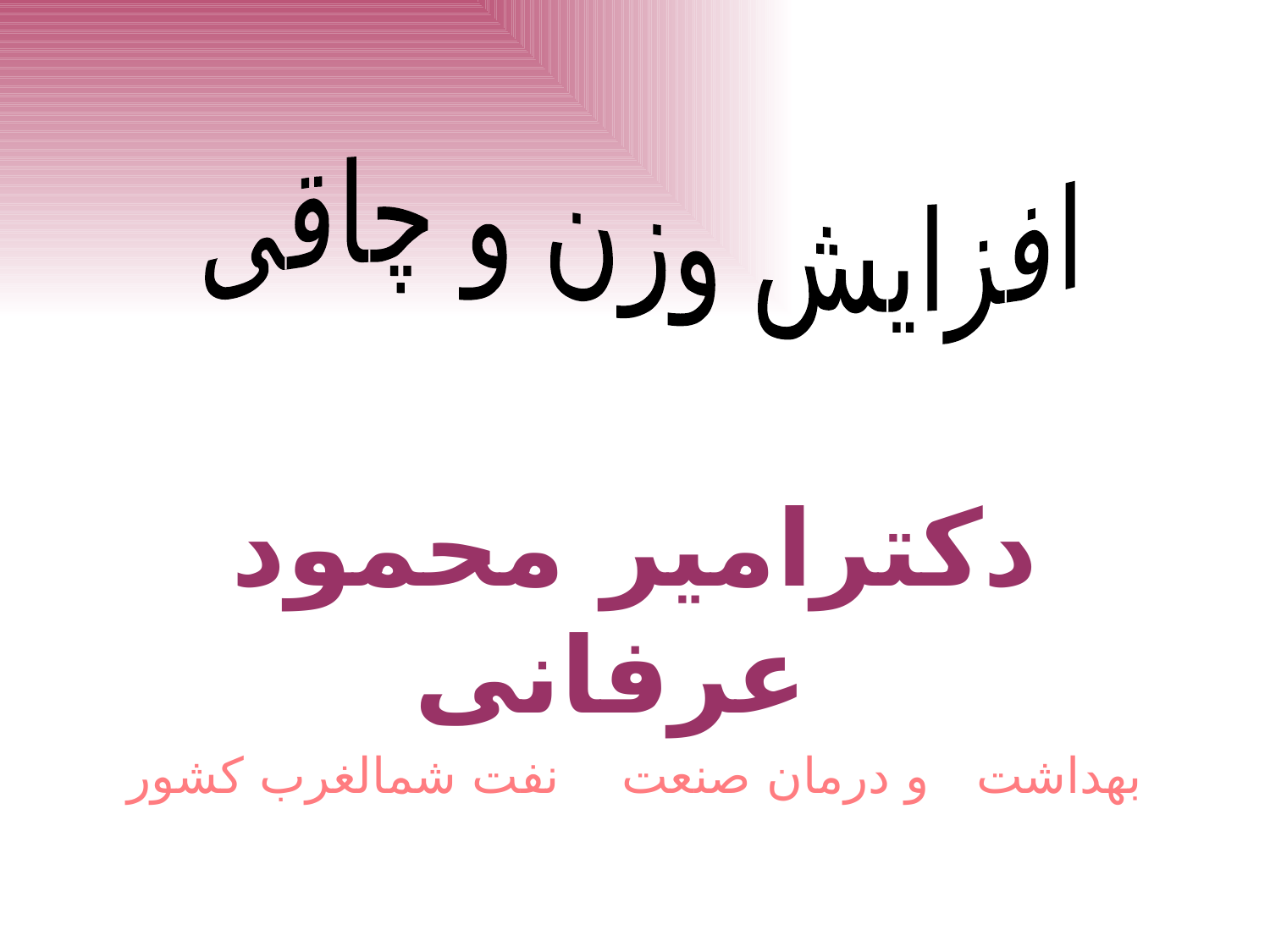

#
افزایش وزن و چاقی

دکترامیر محمود عرفانی
بهداشت   و درمان صنعت    نفت شمالغرب کشور